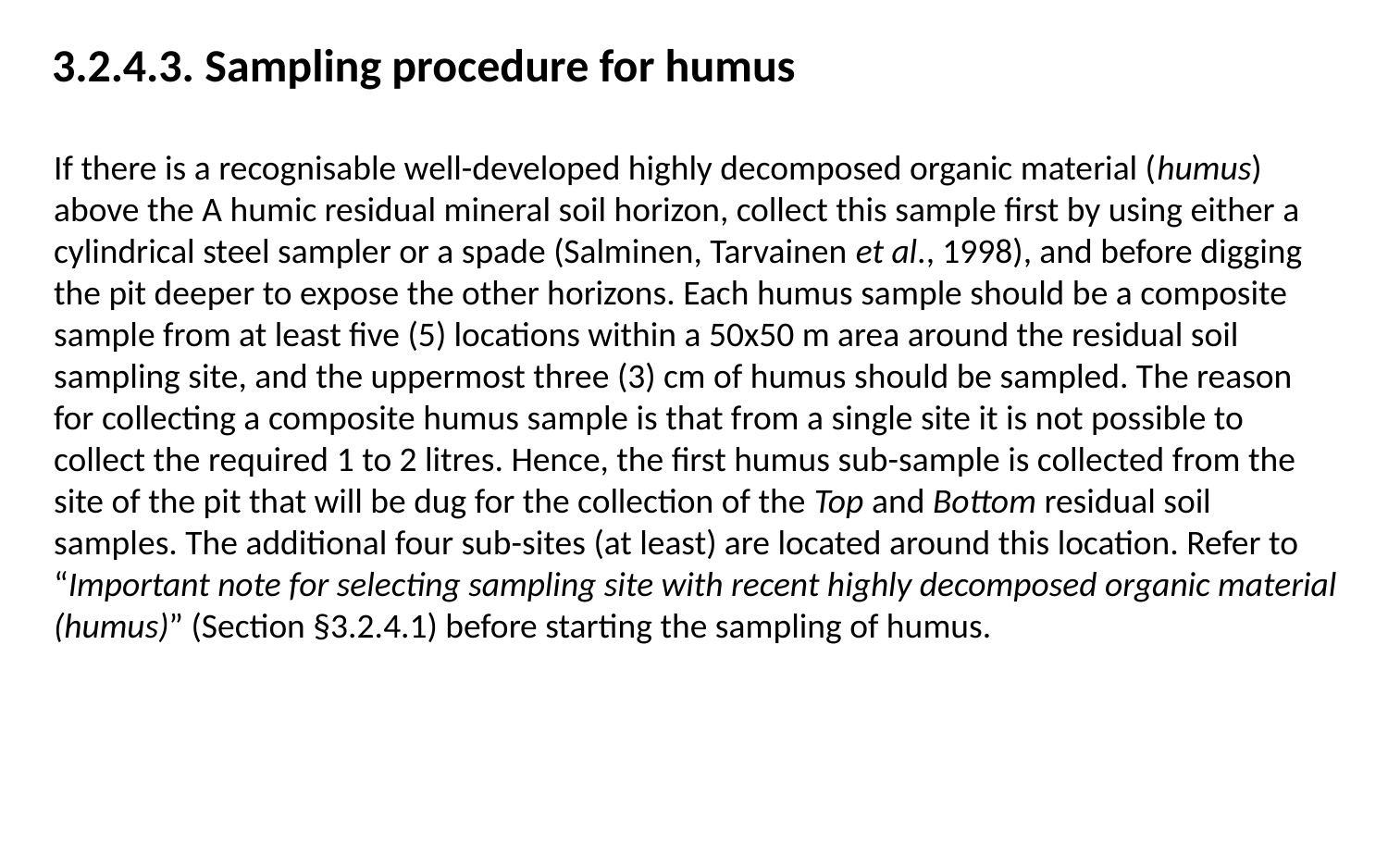

3.2.4.3. Sampling procedure for humus
If there is a recognisable well-developed highly decomposed organic material (humus) above the A humic residual mineral soil horizon, collect this sample first by using either a cylindrical steel sampler or a spade (Salminen, Tarvainen et al., 1998), and before digging the pit deeper to expose the other horizons. Each humus sample should be a composite sample from at least five (5) locations within a 50x50 m area around the residual soil sampling site, and the uppermost three (3) cm of humus should be sampled. The reason for collecting a composite humus sample is that from a single site it is not possible to collect the required 1 to 2 litres. Hence, the first humus sub-sample is collected from the site of the pit that will be dug for the collection of the Top and Bottom residual soil samples. The additional four sub-sites (at least) are located around this location. Refer to “Important note for selecting sampling site with recent highly decomposed organic material (humus)” (Section §3.2.4.1) before starting the sampling of humus.